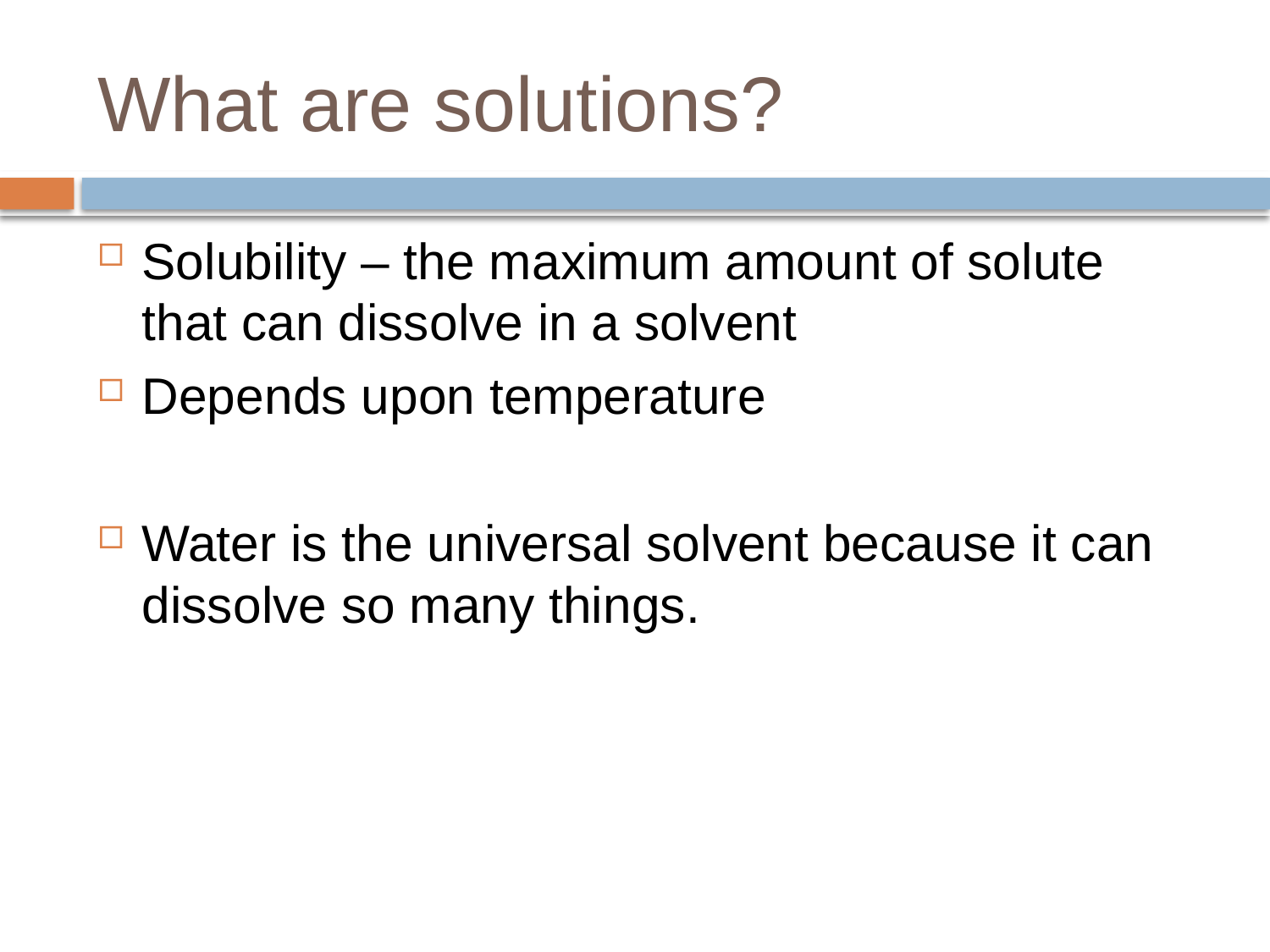

# What are solutions?
Solubility – the maximum amount of solute that can dissolve in a solvent
Depends upon temperature

Water is the universal solvent because it can dissolve so many things.